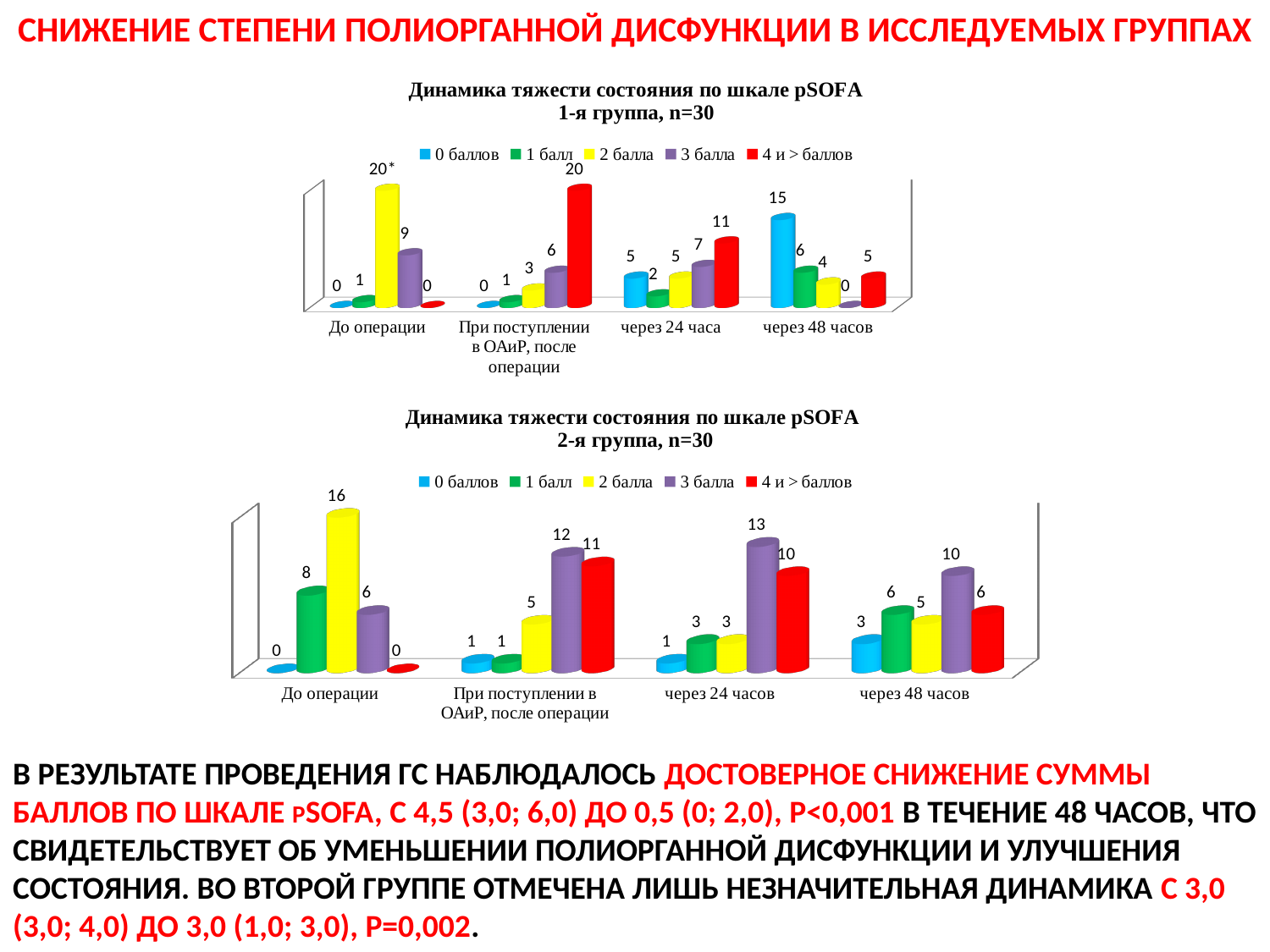

СНИЖЕНИЕ СТЕПЕНИ ПОЛИОРГАННОЙ ДИСФУНКЦИИ В ИССЛЕДУЕМЫХ ГРУППАХ

[unsupported chart]

[unsupported chart]

В РЕЗУЛЬТАТЕ ПРОВЕДЕНИЯ ГС НАБЛЮДАЛОСЬ ДОСТОВЕРНОЕ СНИЖЕНИЕ СУММЫ БАЛЛОВ ПО ШКАЛЕ РSOFA, С 4,5 (3,0; 6,0) ДО 0,5 (0; 2,0), P<0,001 В ТЕЧЕНИЕ 48 ЧАСОВ, ЧТО СВИДЕТЕЛЬСТВУЕТ ОБ УМЕНЬШЕНИИ ПОЛИОРГАННОЙ ДИСФУНКЦИИ И УЛУЧШЕНИЯ СОСТОЯНИЯ. ВО ВТОРОЙ ГРУППЕ ОТМЕЧЕНА ЛИШЬ НЕЗНАЧИТЕЛЬНАЯ ДИНАМИКА С 3,0 (3,0; 4,0) ДО 3,0 (1,0; 3,0), P=0,002.